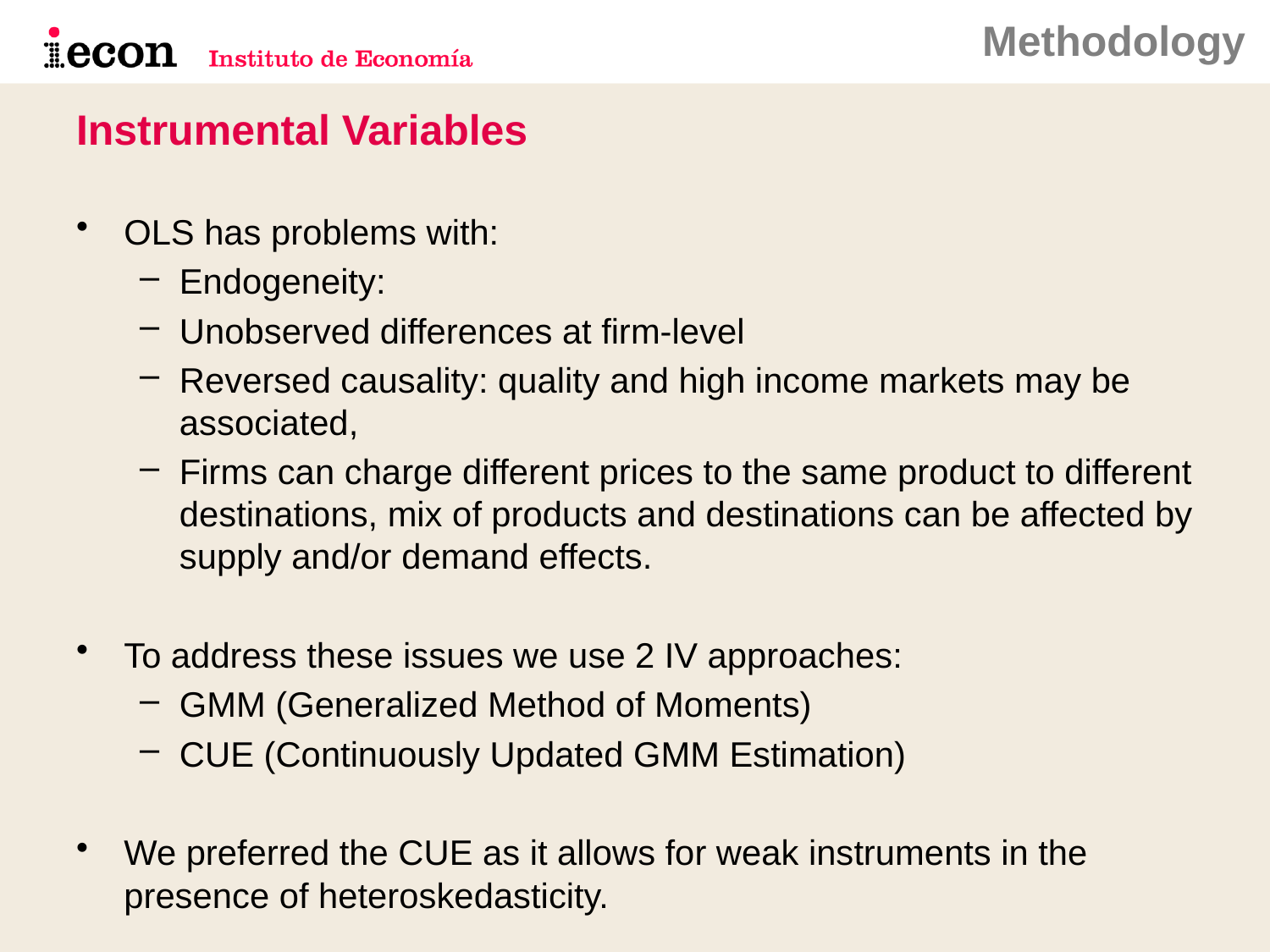

Methodology
Instrumental Variables

OLS has problems with:
Endogeneity:
Unobserved differences at firm-level
Reversed causality: quality and high income markets may be associated,
Firms can charge different prices to the same product to different destinations, mix of products and destinations can be affected by supply and/or demand effects.

To address these issues we use 2 IV approaches:
GMM (Generalized Method of Moments)
CUE (Continuously Updated GMM Estimation)

We preferred the CUE as it allows for weak instruments in the presence of heteroskedasticity.